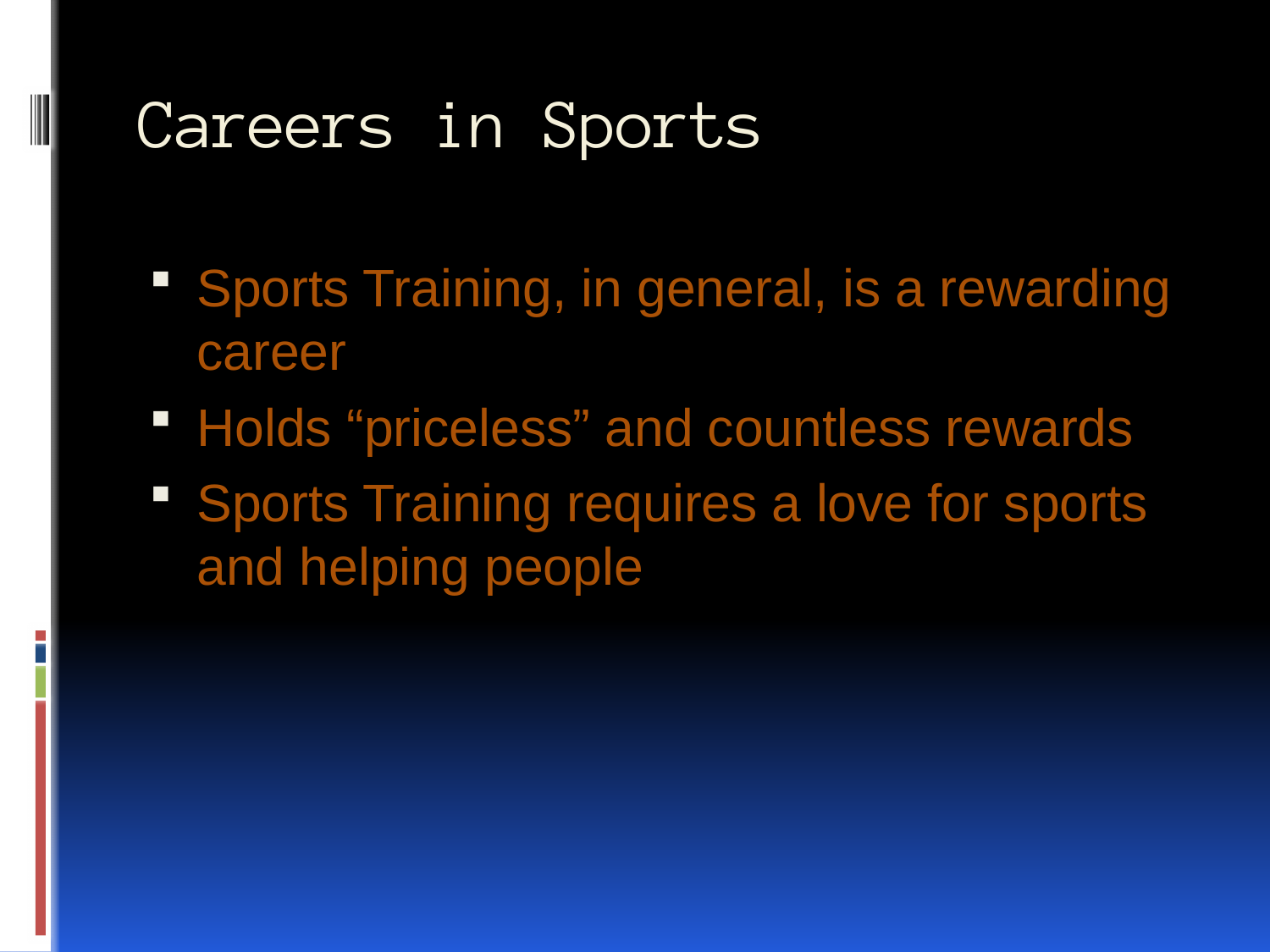

# Careers in Sports
Sports Training, in general, is a rewarding career
Holds “priceless” and countless rewards
Sports Training requires a love for sports and helping people